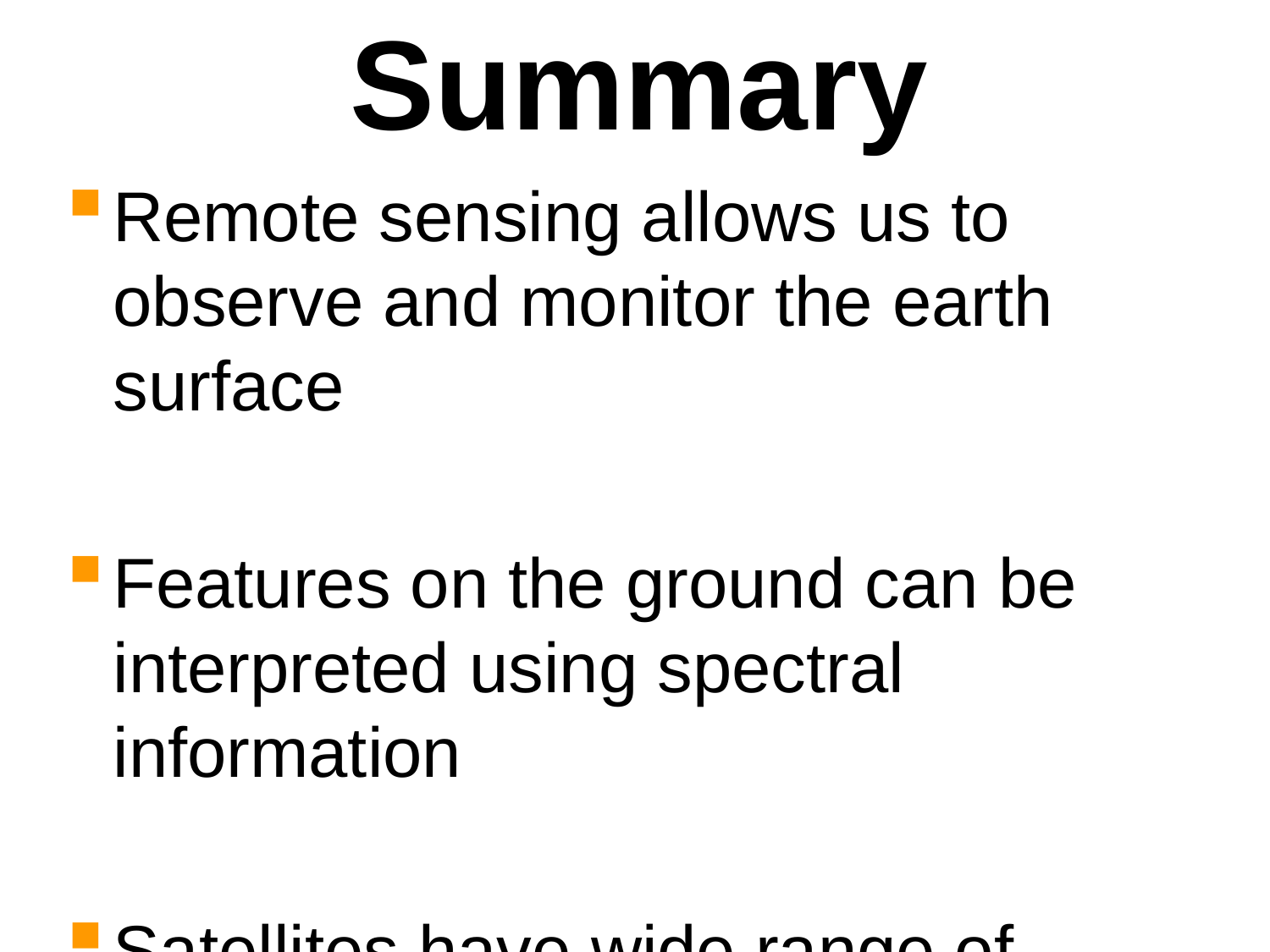

Summary
Remote sensing allows us to observe and monitor the earth surface

Features on the ground can be interpreted using spectral information

Satellites have wide range of purposes